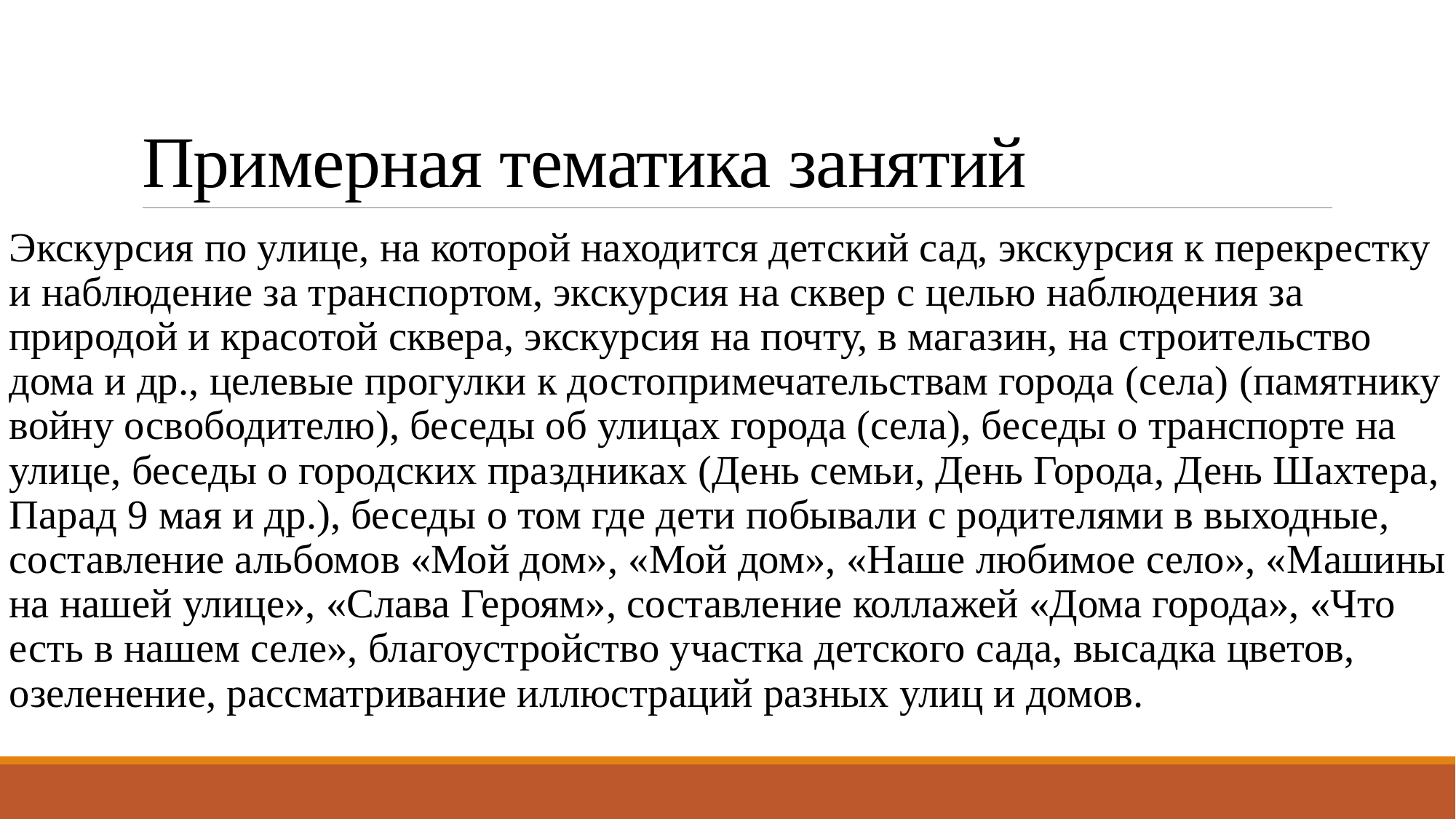

# Примерная тематика занятий
Экскурсия по улице, на которой находится детский сад, экскурсия к перекрестку и наблюдение за транспортом, экскурсия на сквер с целью наблюдения за природой и красотой сквера, экскурсия на почту, в магазин, на строительство дома и др., целевые прогулки к достопримечательствам города (села) (памятнику войну освободителю), беседы об улицах города (села), беседы о транспорте на улице, беседы о городских праздниках (День семьи, День Города, День Шахтера, Парад 9 мая и др.), беседы о том где дети побывали с родителями в выходные, составление альбомов «Мой дом», «Мой дом», «Наше любимое село», «Машины на нашей улице», «Слава Героям», составление коллажей «Дома города», «Что есть в нашем селе», благоустройство участка детского сада, высадка цветов, озеленение, рассматривание иллюстраций разных улиц и домов.